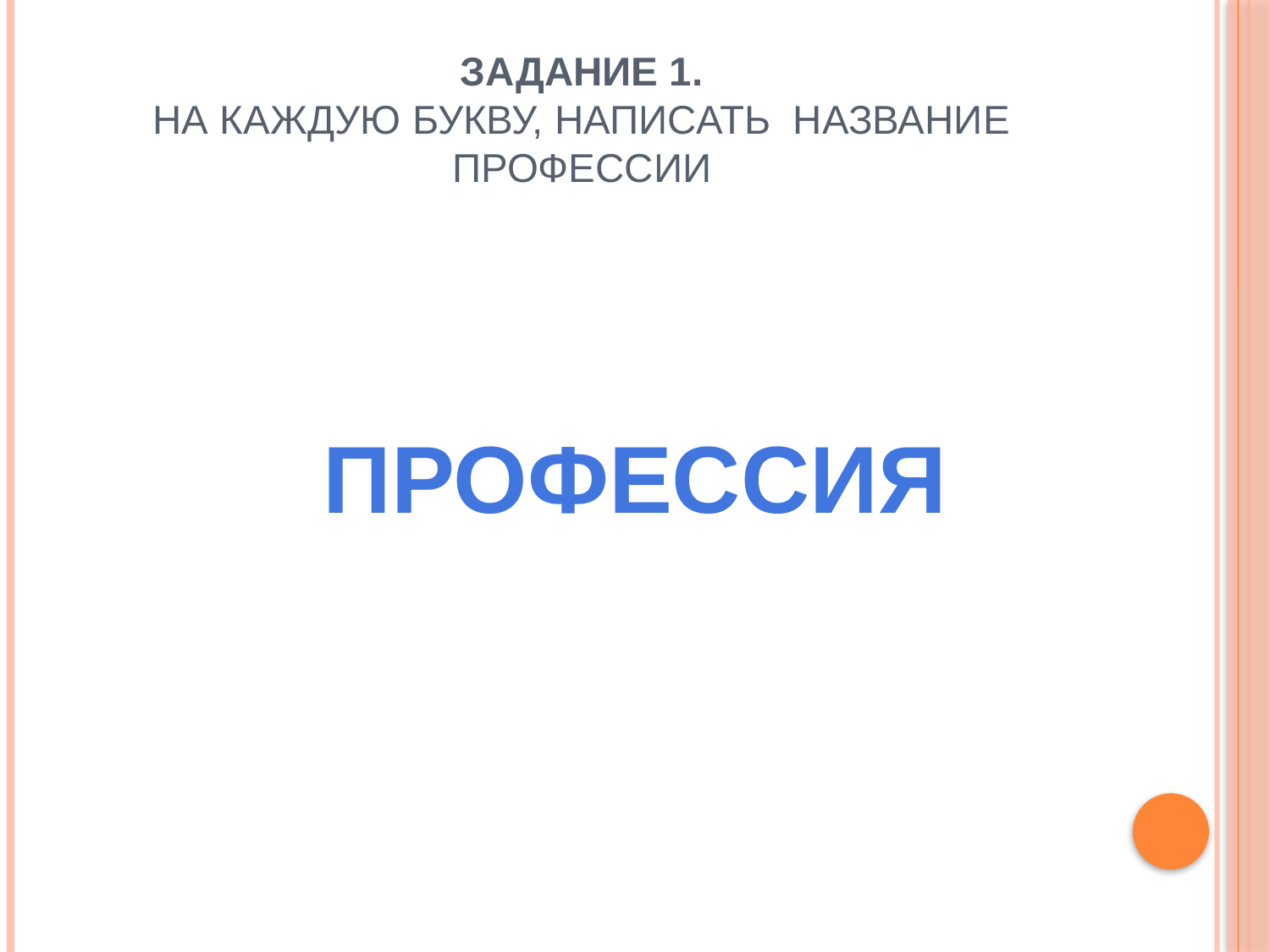

# Задание 1. на каждую букву, написать  название профессии

ПРОФЕССИЯ